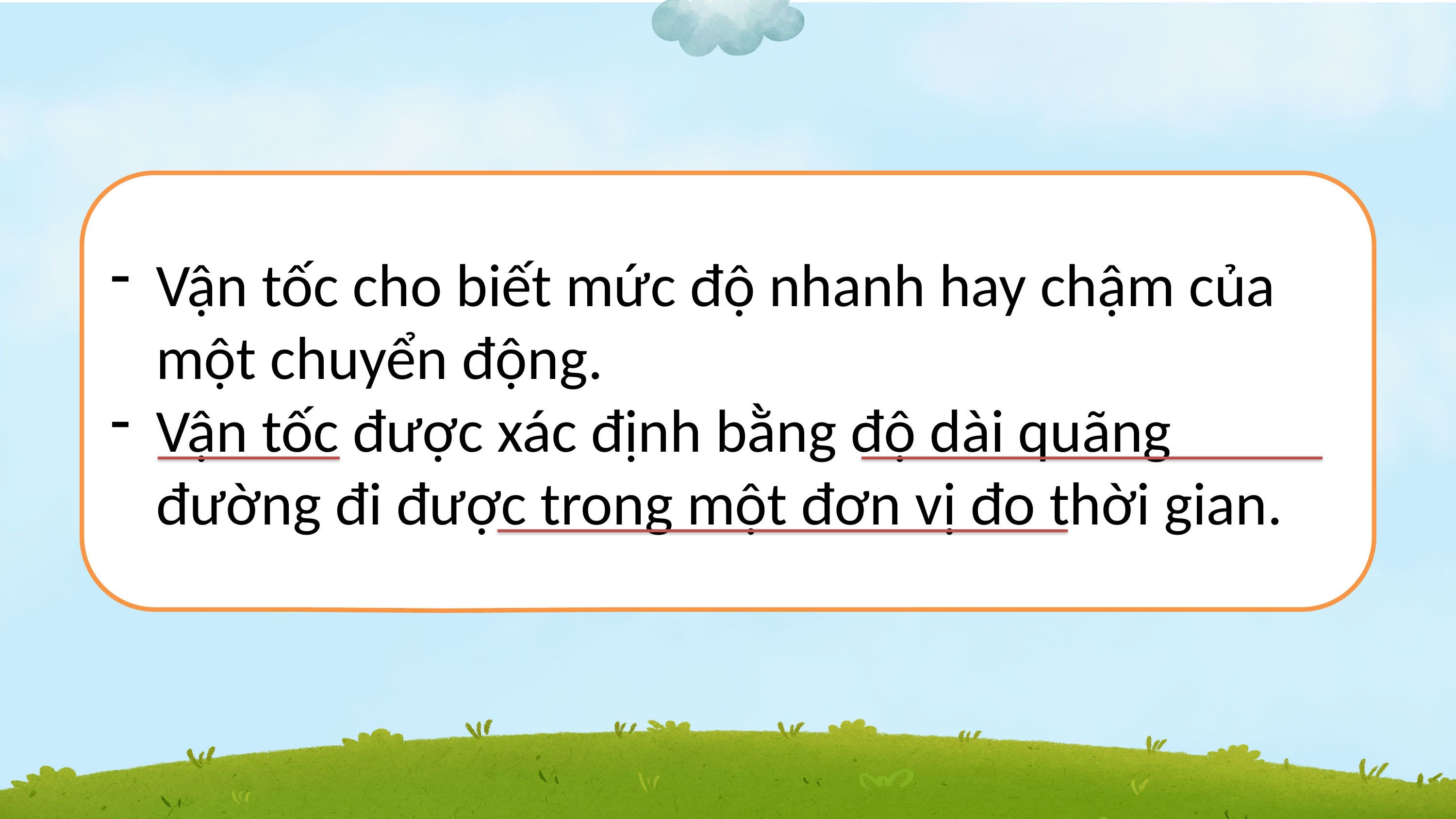

Vận tốc cho biết mức độ nhanh hay chậm của một chuyển động.
Vận tốc được xác định bằng độ dài quãng đường đi được trong một đơn vị đo thời gian.